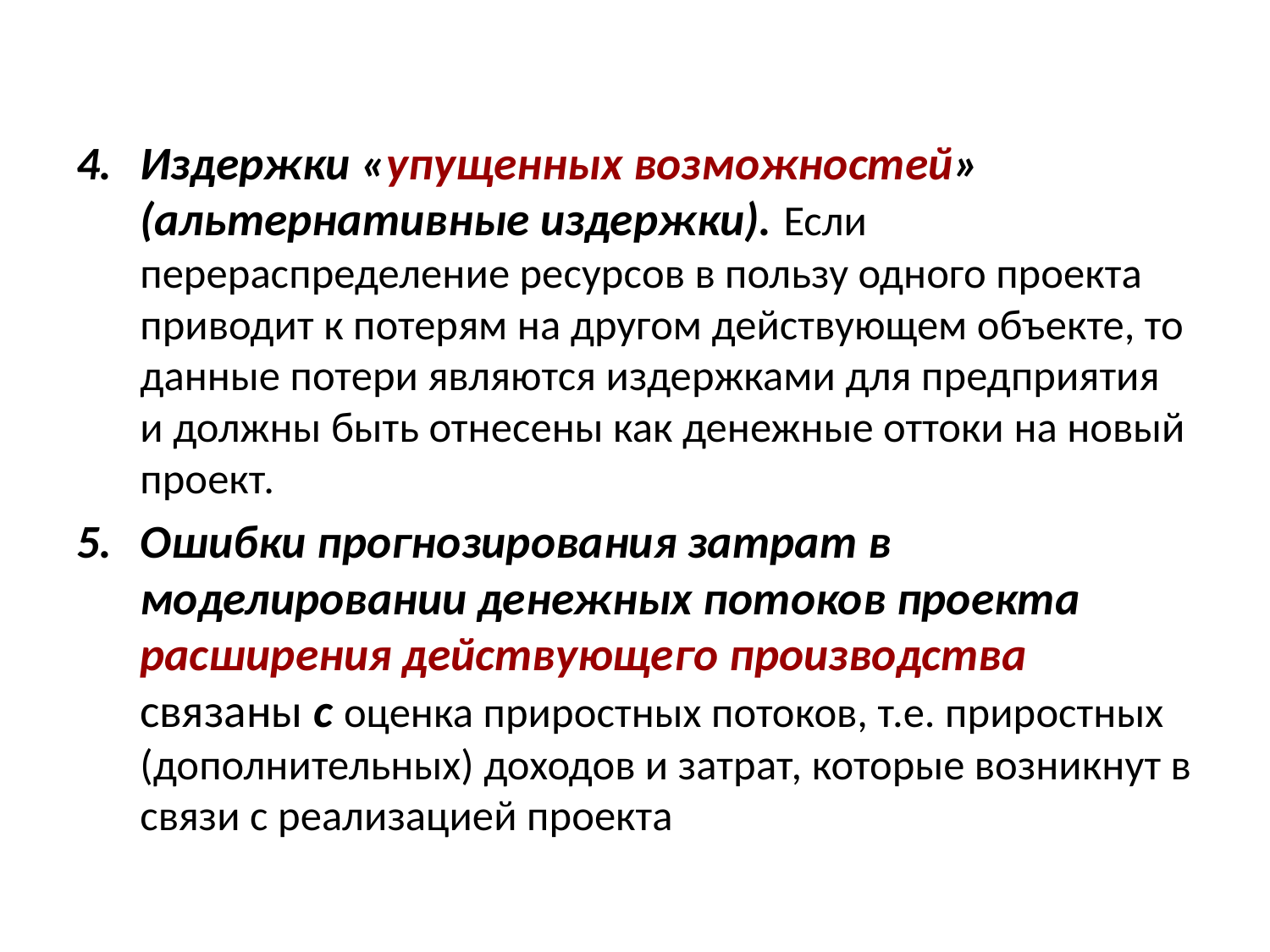

Издержки «упущенных возможностей» (альтернативные издержки). Если перераспределение ресурсов в пользу одного проекта приводит к потерям на другом действующем объекте, то данные потери являются издержками для предприятия и должны быть отнесены как денежные оттоки на новый проект.
Ошибки прогнозирования затрат в моделировании денежных потоков проекта расширения действующего производства связаны с оценка приростных потоков, т.е. приростных (дополнительных) доходов и затрат, которые возникнут в связи с реализацией проекта